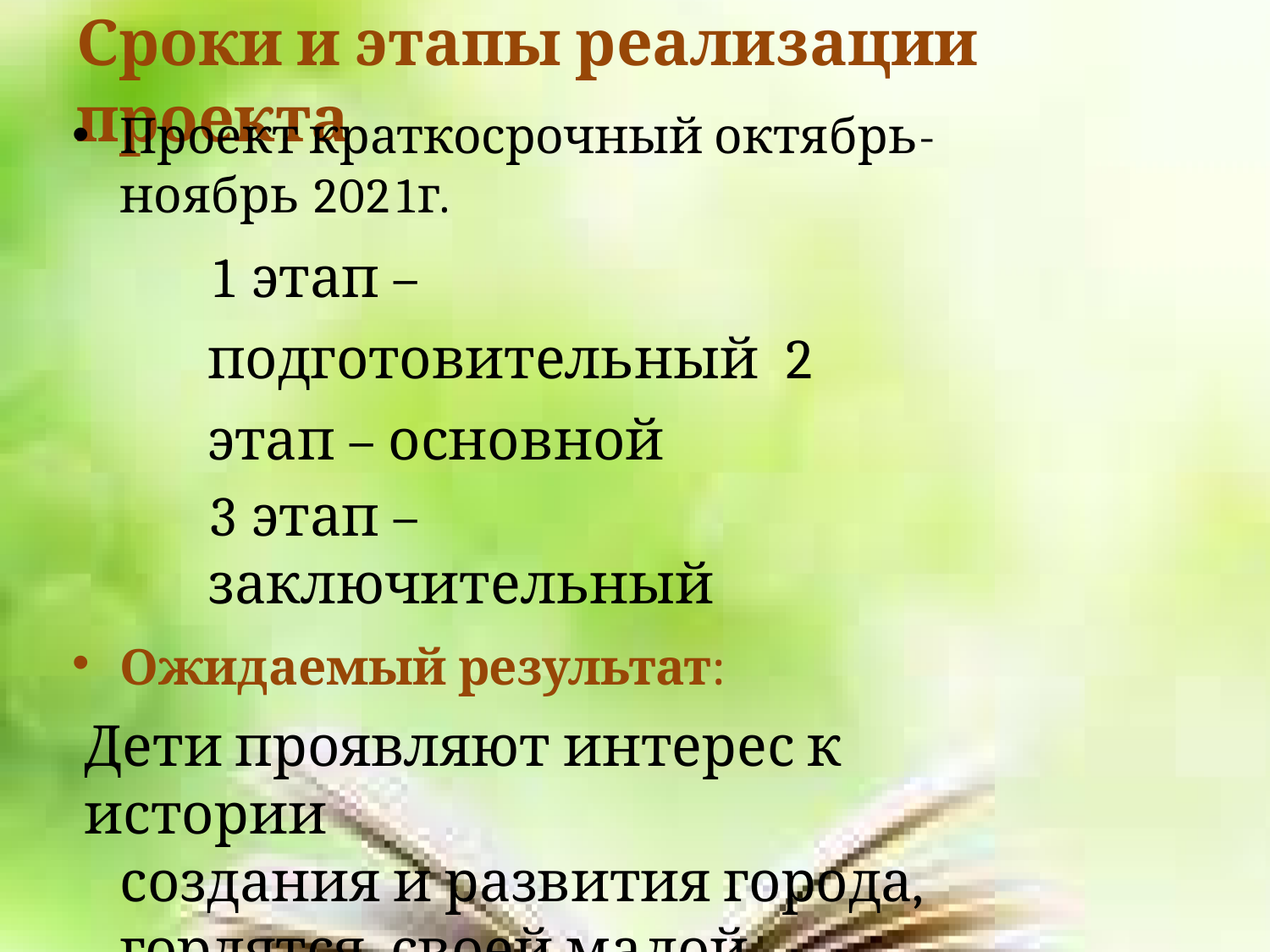

# Сроки и этапы реализации проекта
Проект краткосрочный октябрь-ноябрь 2021г.
1 этап – подготовительный  2 этап – основной
3 этап – заключительный
Ожидаемый результат:
Дети проявляют интерес к истории
создания и развития города, гордятся  своей малой исторической родиной.